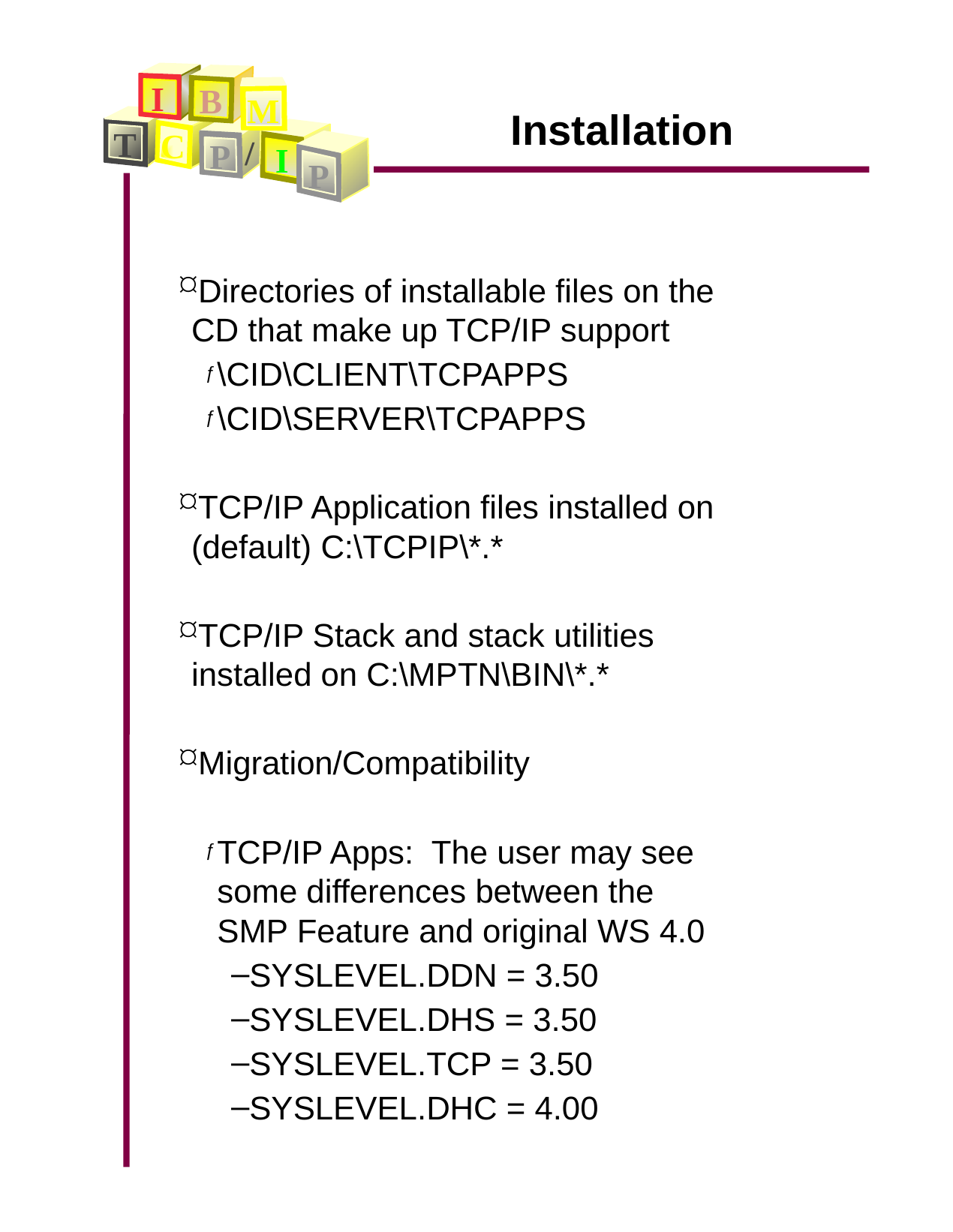

Installation

I

B

M

T
C

/

P

I

P

Directories of installable files on the CD that make up TCP/IP support
\CID\CLIENT\TCPAPPS
\CID\SERVER\TCPAPPS

TCP/IP Application files installed on (default) C:\TCPIP\*.*

TCP/IP Stack and stack utilities installed on C:\MPTN\BIN\*.*

Migration/Compatibility

TCP/IP Apps:  The user may see some differences between the SMP Feature and original WS 4.0
SYSLEVEL.DDN = 3.50
SYSLEVEL.DHS = 3.50
SYSLEVEL.TCP = 3.50
SYSLEVEL.DHC = 4.00